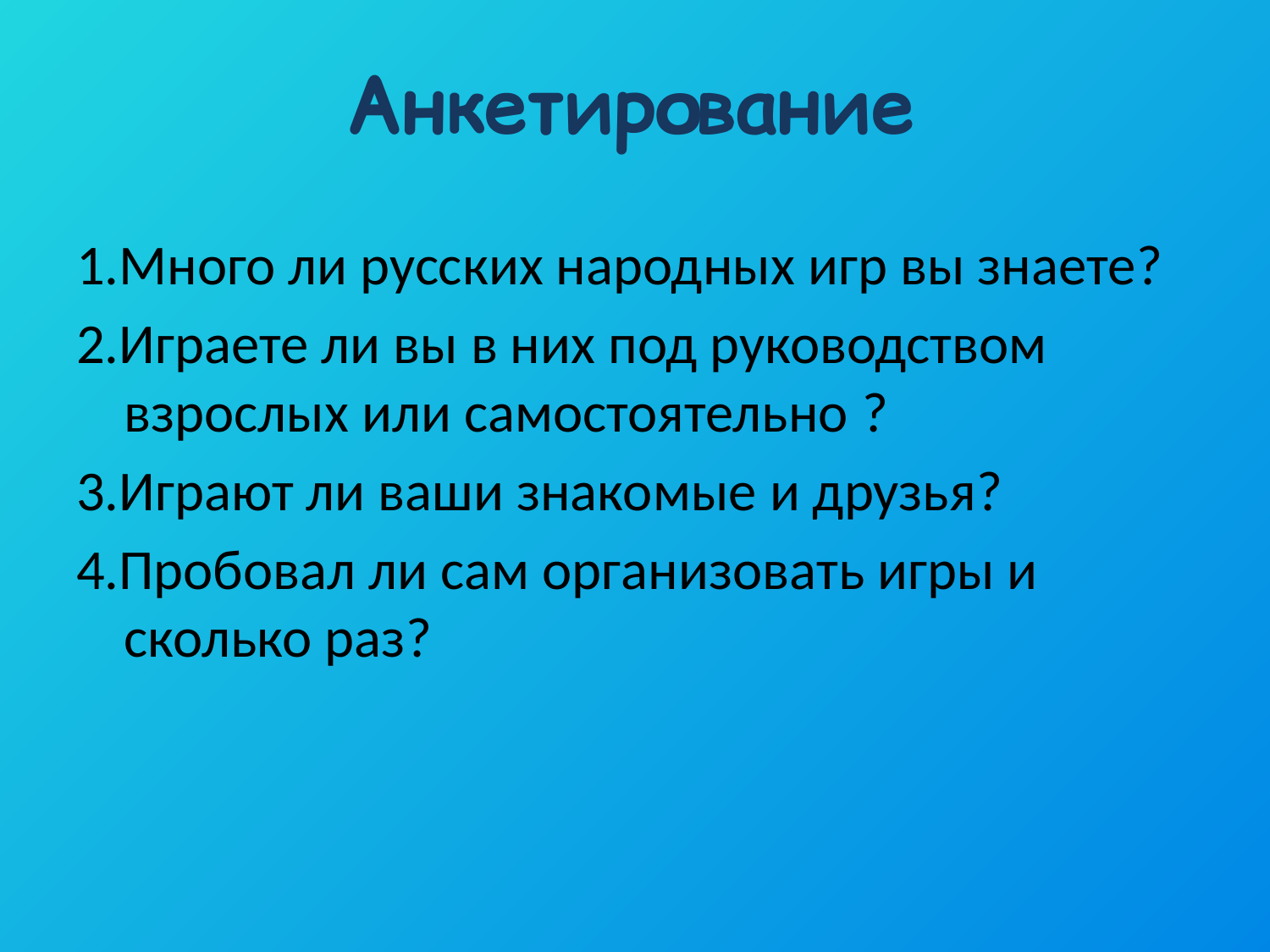

# Анкетирование
1.Много ли русских народных игр вы знаете?
2.Играете ли вы в них под руководством взрослых или самостоятельно ?
3.Играют ли ваши знакомые и друзья?
4.Пробовал ли сам организовать игры и сколько раз?